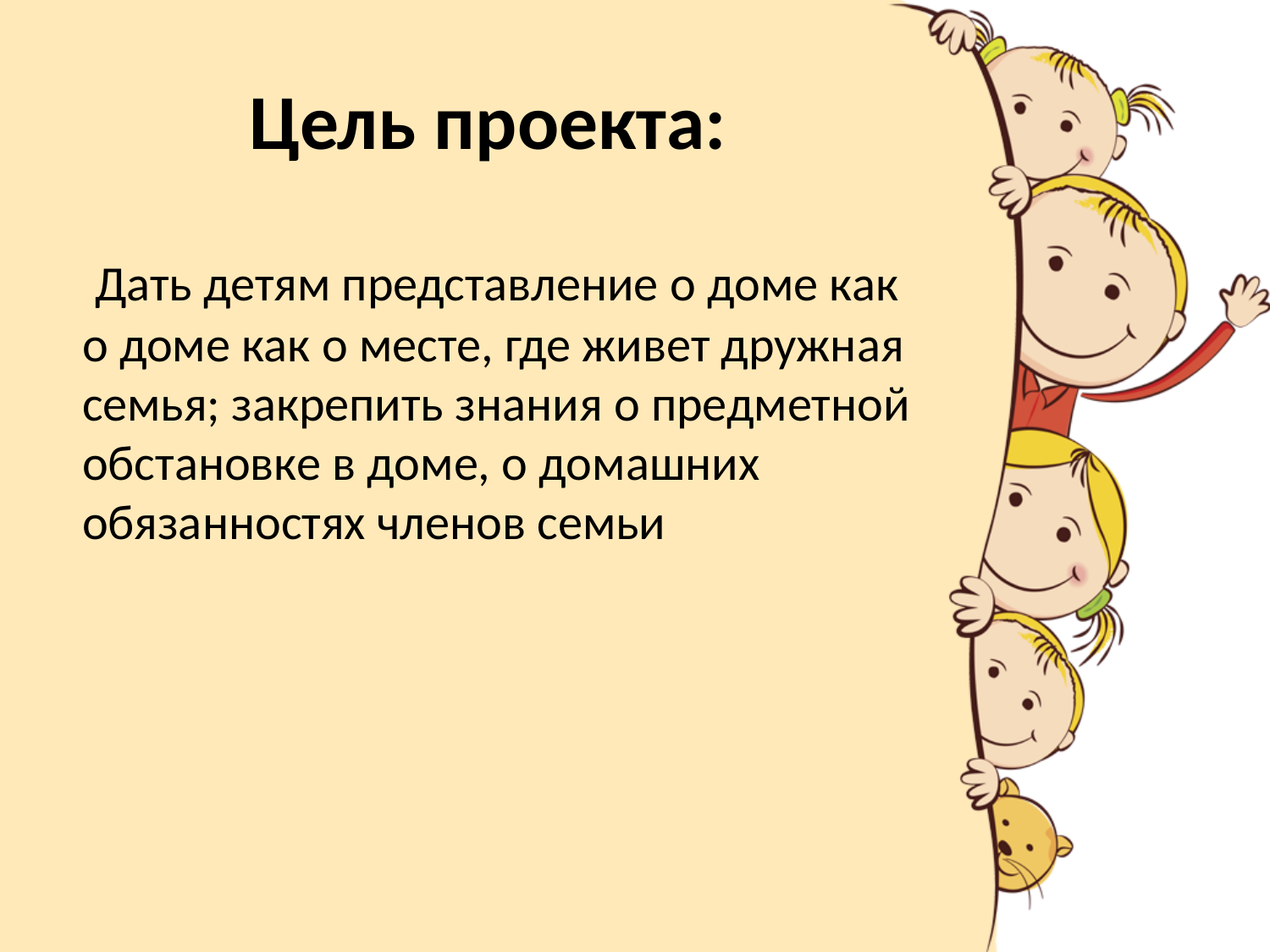

# Цель проекта:
 Дать детям представление о доме как о доме как о месте, где живет дружная семья; закрепить знания о предметной обстановке в доме, о домашних обязанностях членов семьи